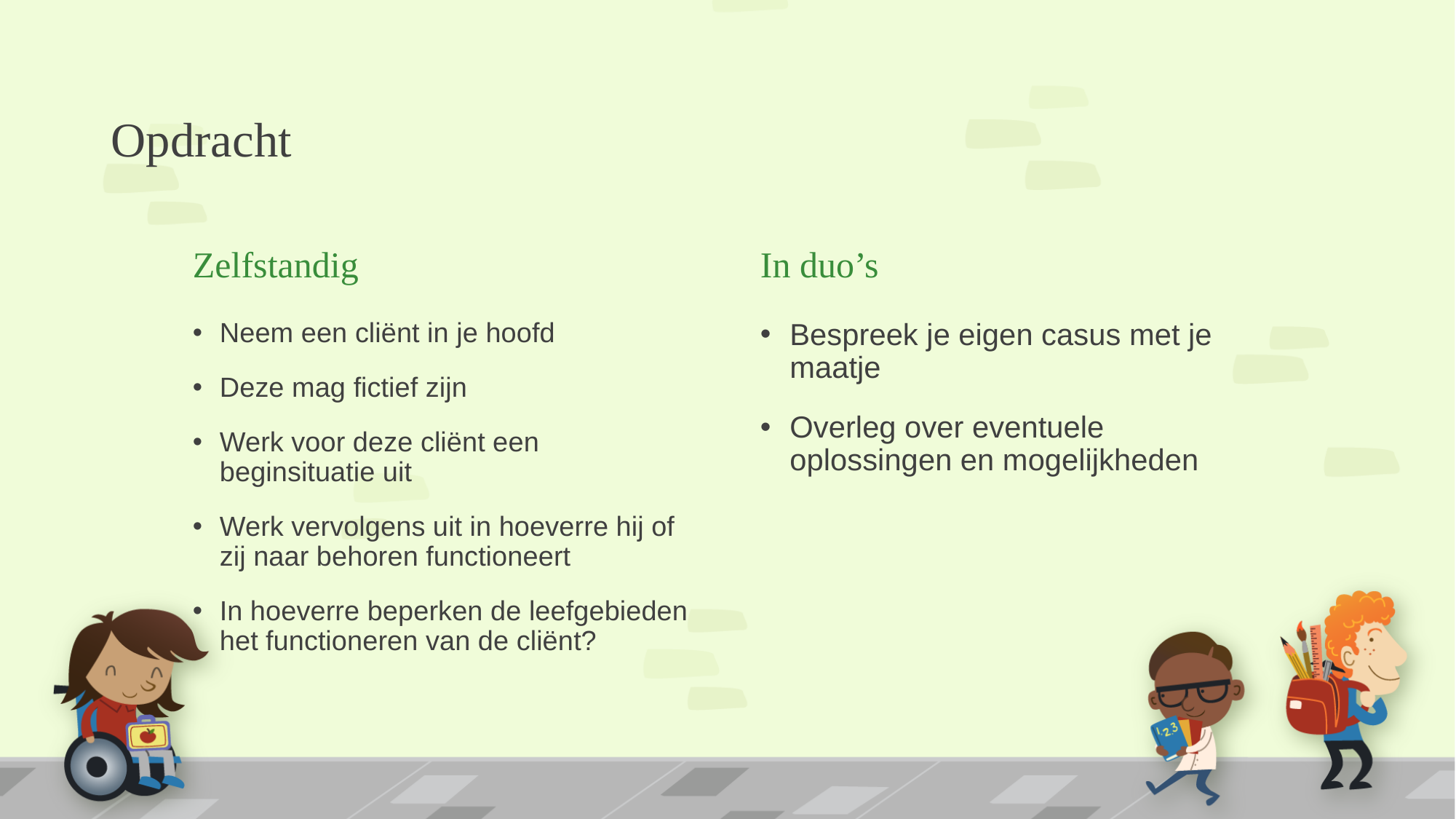

# Opdracht
Zelfstandig
In duo’s
Neem een cliënt in je hoofd
Deze mag fictief zijn
Werk voor deze cliënt een beginsituatie uit
Werk vervolgens uit in hoeverre hij of zij naar behoren functioneert
In hoeverre beperken de leefgebieden het functioneren van de cliënt?
Bespreek je eigen casus met je maatje
Overleg over eventuele oplossingen en mogelijkheden